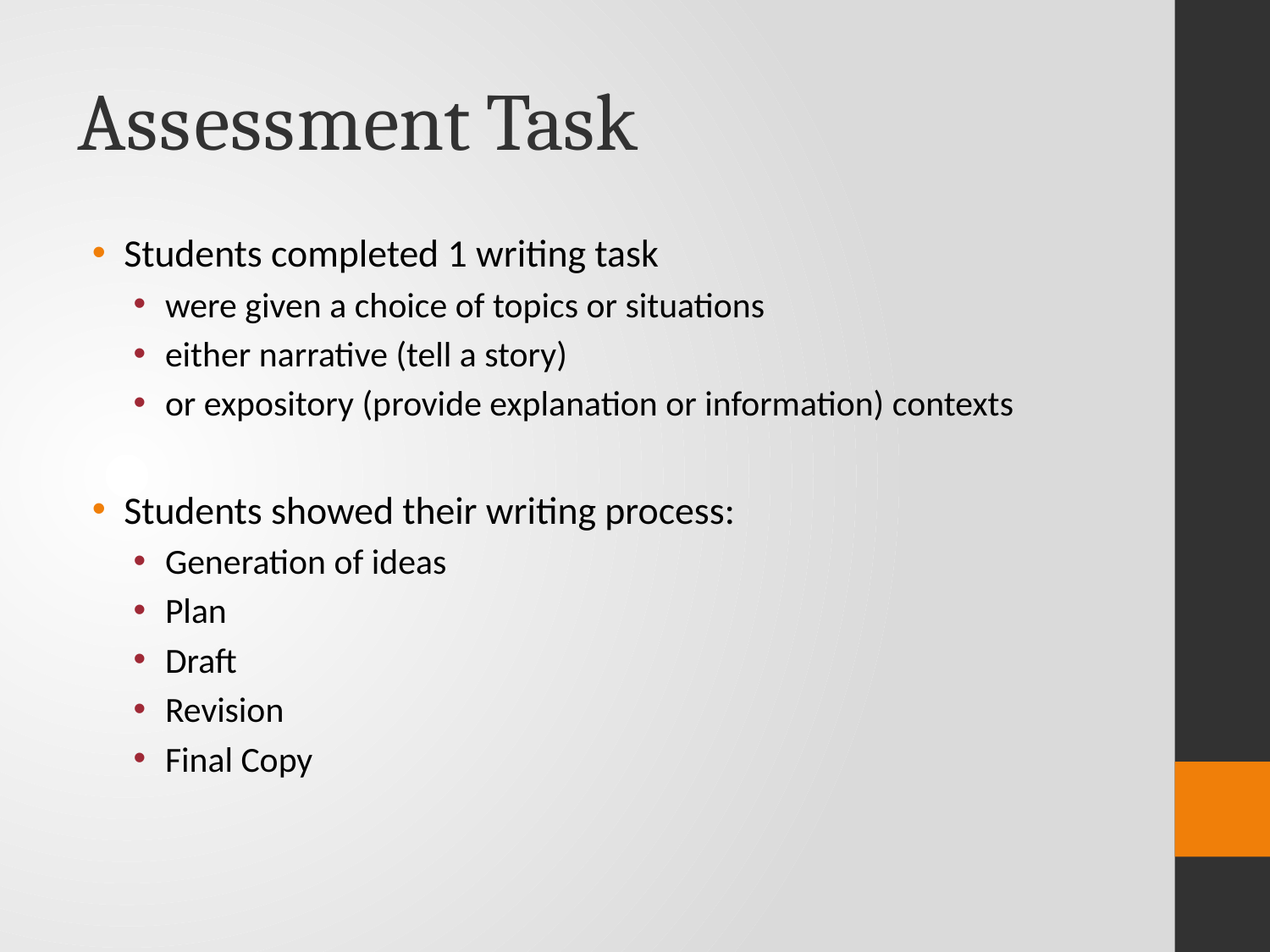

# Assessment Task
Students completed 1 writing task
were given a choice of topics or situations
either narrative (tell a story)
or expository (provide explanation or information) contexts

Students showed their writing process:
Generation of ideas
Plan
Draft
Revision
Final Copy